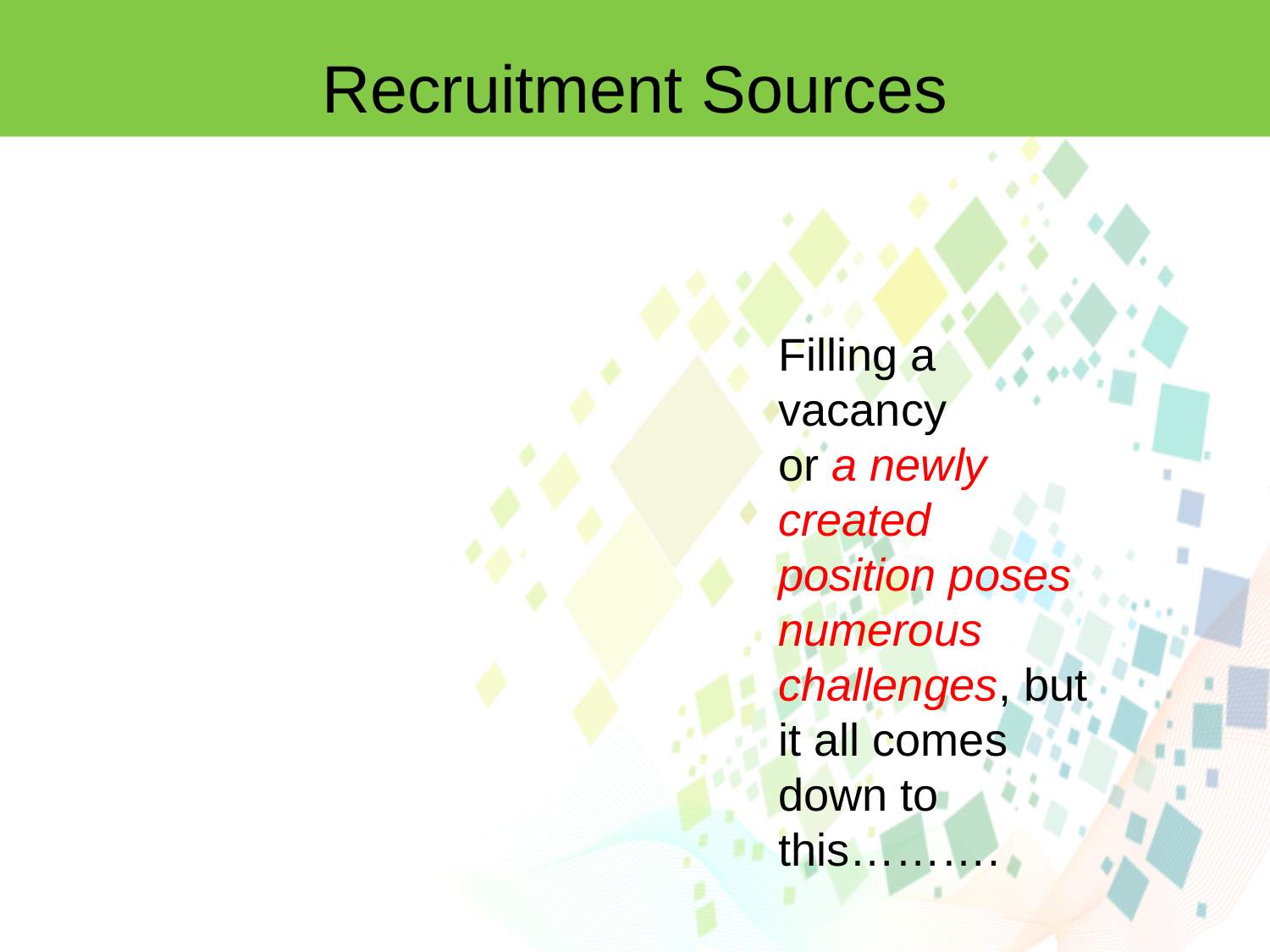

Recruitment Sources
Filling a vacancy
or a newly created position poses numerous challenges, but it all comes down to this……….